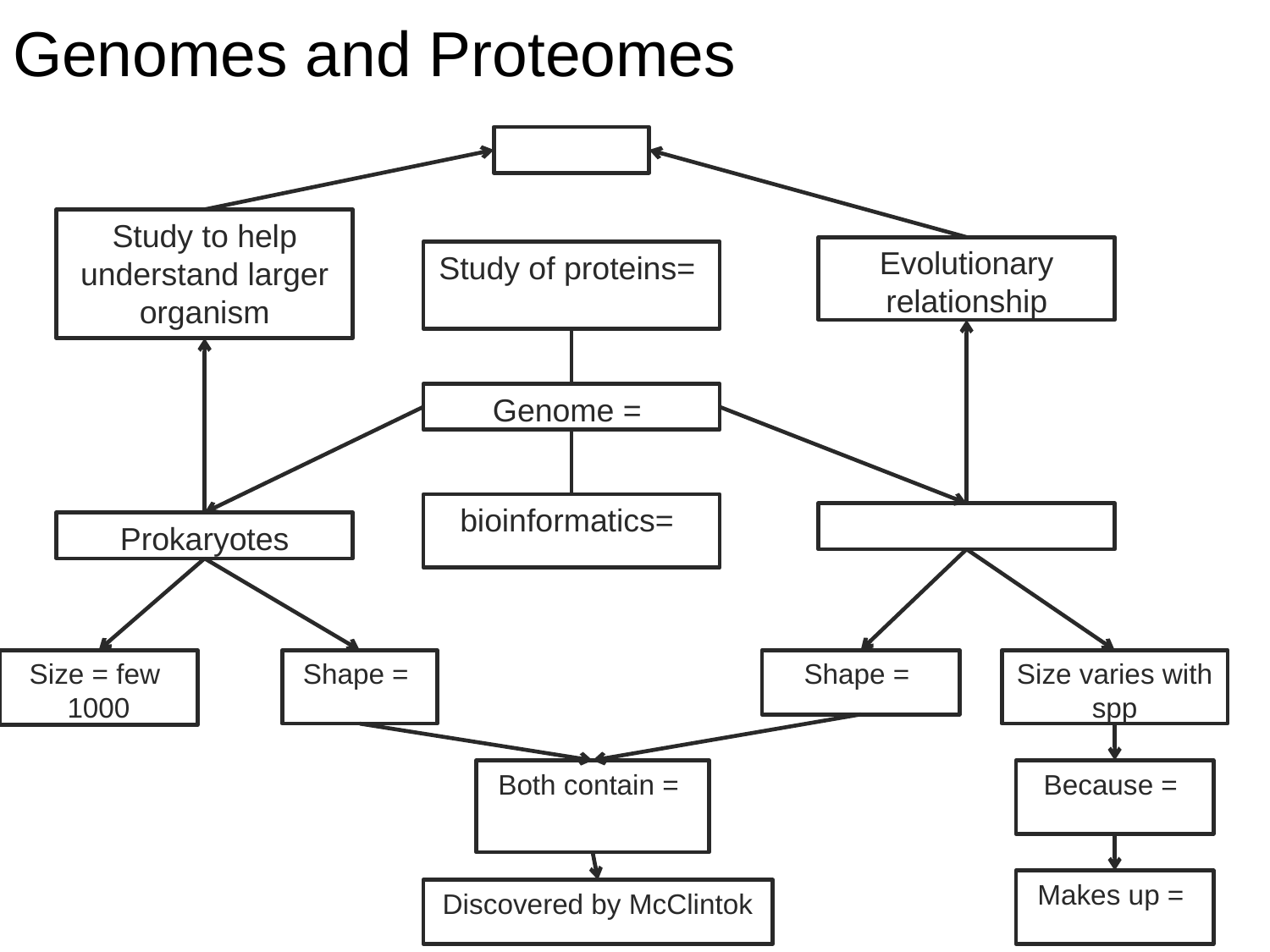

# Genomes and Proteomes

Study to help understand larger organism
Evolutionary relationship
Study of proteins=
Genome =
bioinformatics=

Prokaryotes
Size = few  1000
Shape =
Shape =
Size varies with spp
Both contain =
Because =
Makes up =
Discovered by McClintok